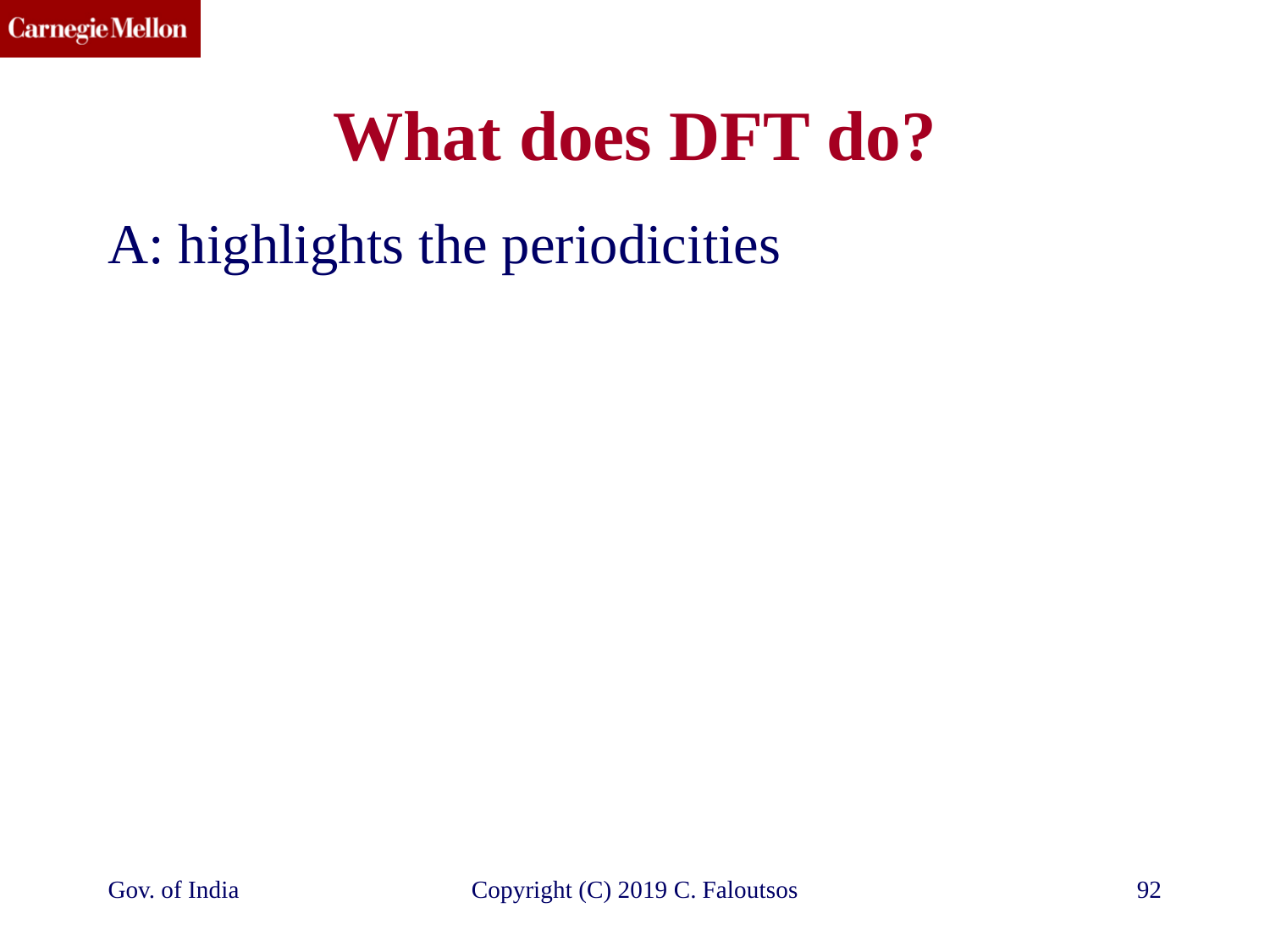

# What does DFT do?
A: highlights the periodicities
Gov. of India
Copyright (C) 2019 C. Faloutsos
92